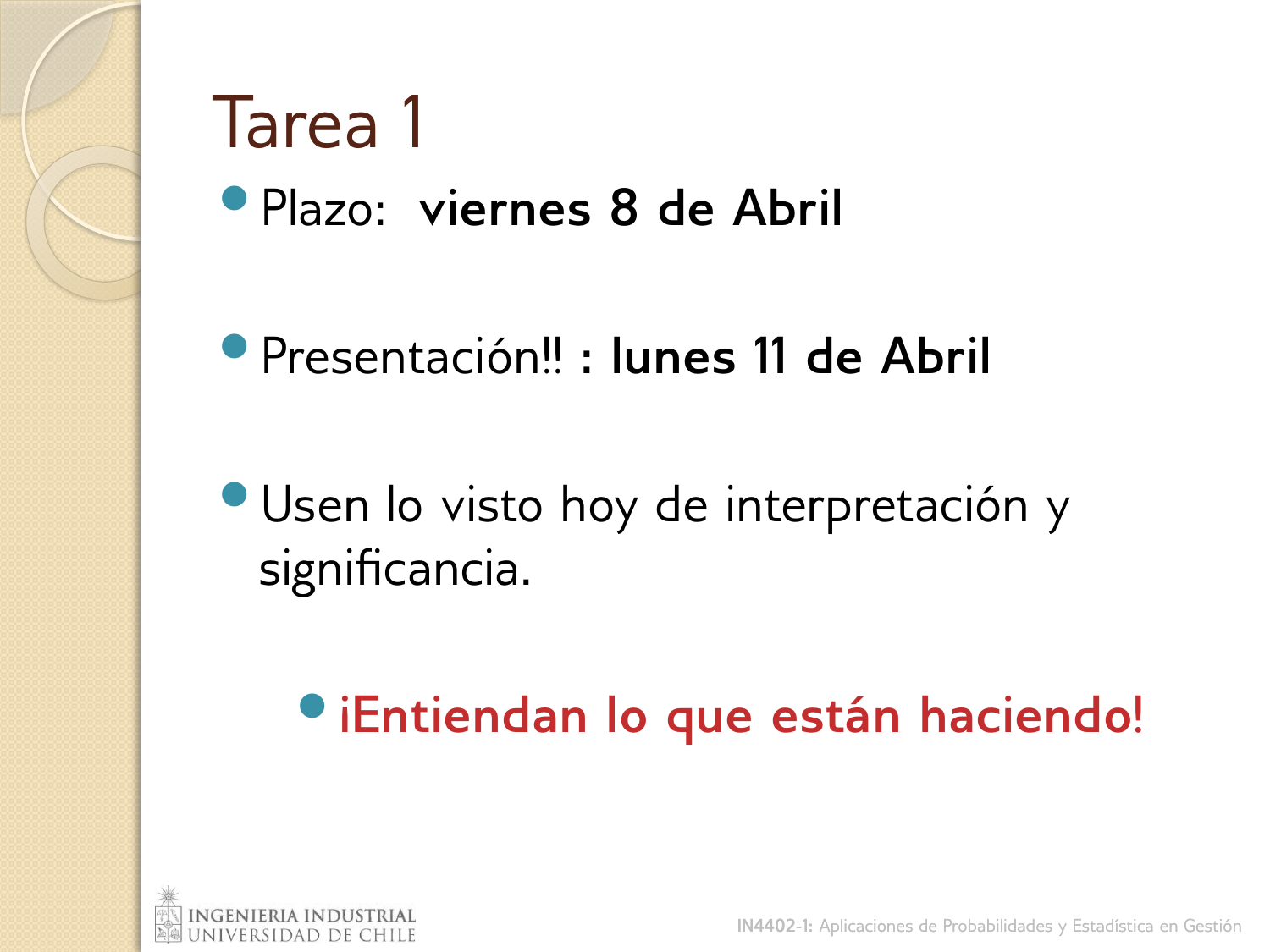

# Tarea 1
Plazo:  viernes 8 de Abril

Presentación!! : lunes 11 de Abril

Usen lo visto hoy de interpretación y significancia.

¡Entiendan lo que están haciendo!
IN4402-1: Aplicaciones de Probabilidades y Estadística en Gestión